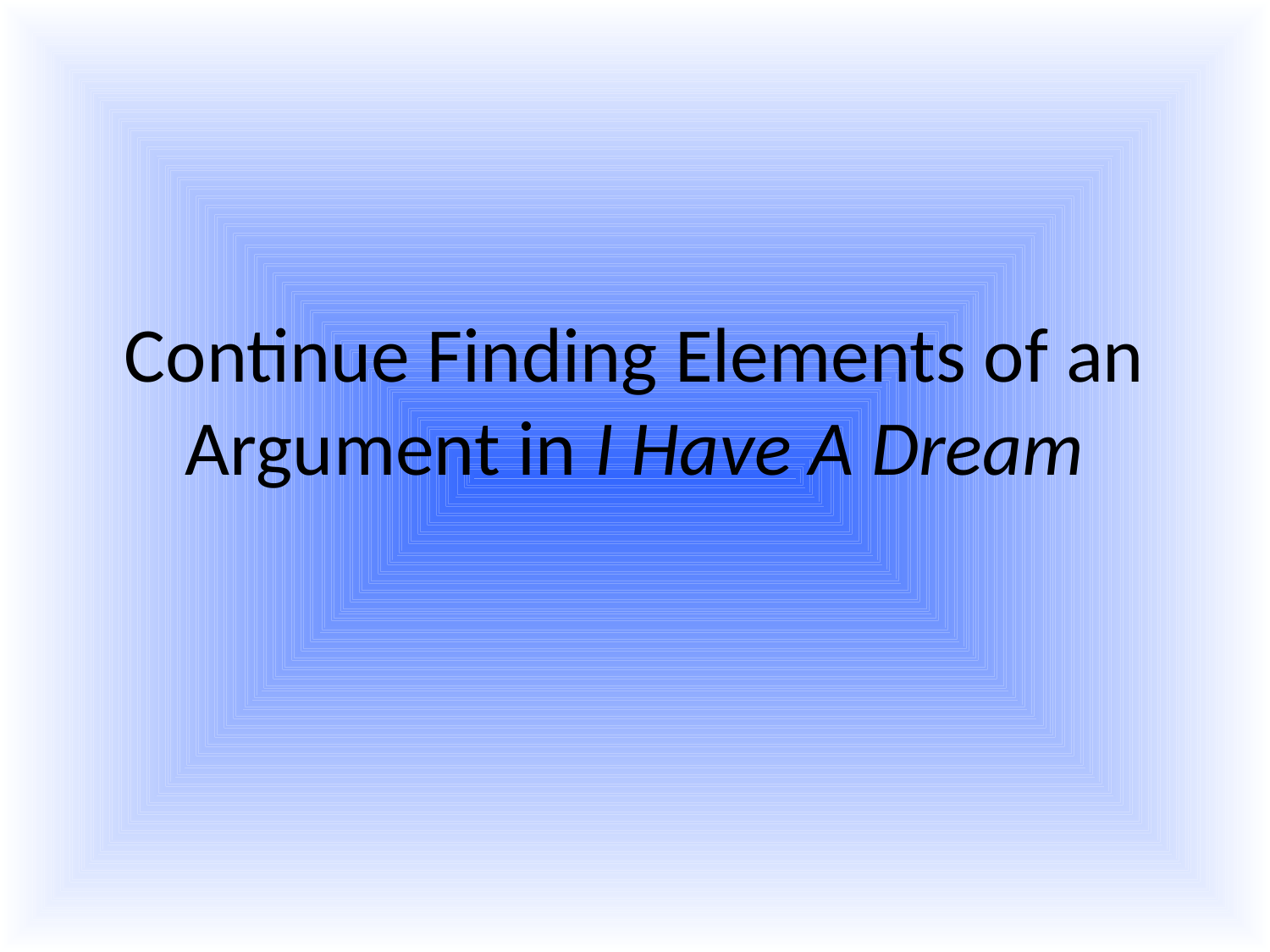

# Continue Finding Elements of an Argument in I Have A Dream